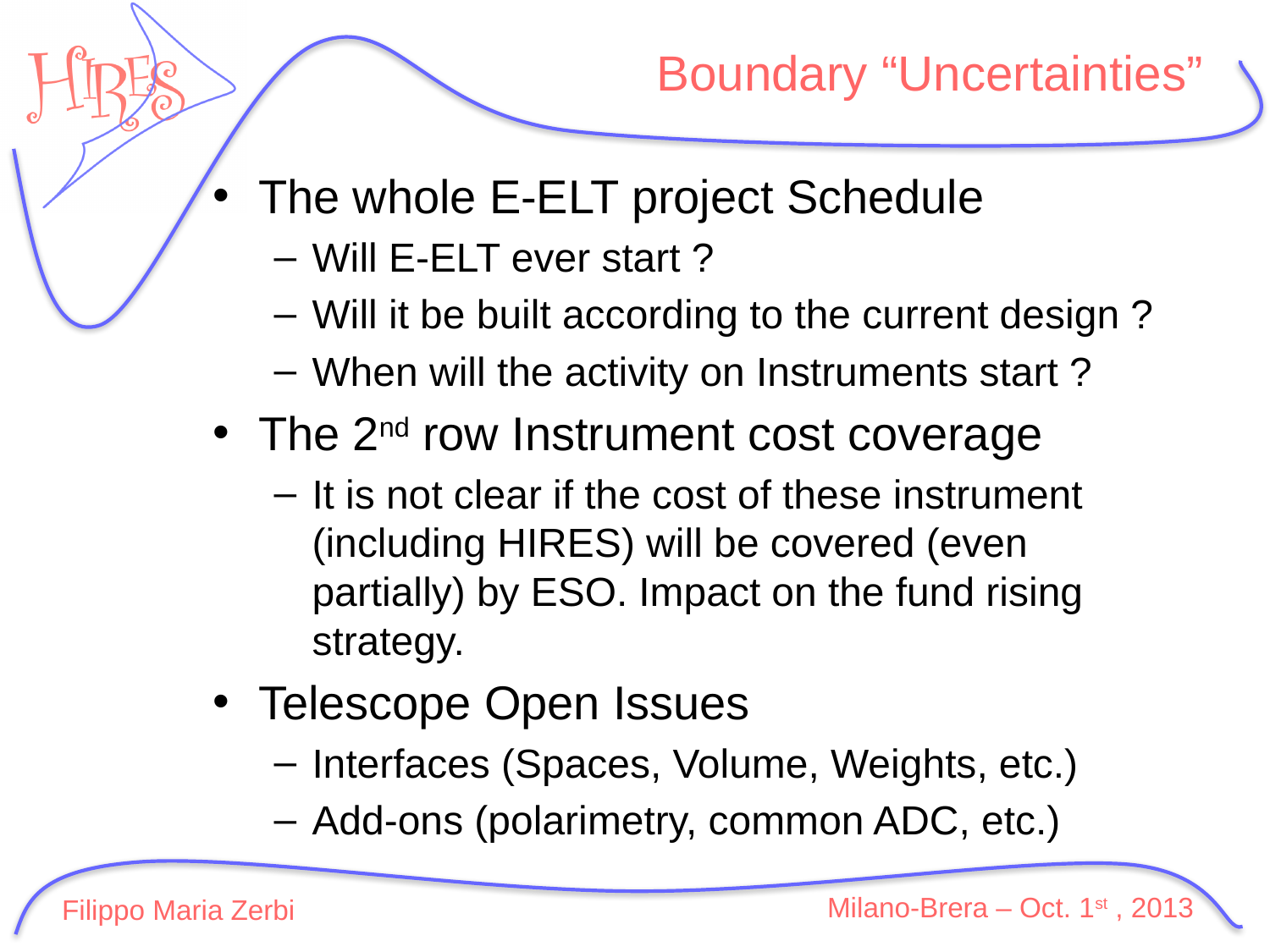

# Boundary “Uncertainties”
The whole E-ELT project Schedule
Will E-ELT ever start ?
Will it be built according to the current design ?
When will the activity on Instruments start ?
The 2nd row Instrument cost coverage
It is not clear if the cost of these instrument (including HIRES) will be covered (even partially) by ESO. Impact on the fund rising strategy.
Telescope Open Issues
Interfaces (Spaces, Volume, Weights, etc.)
Add-ons (polarimetry, common ADC, etc.)